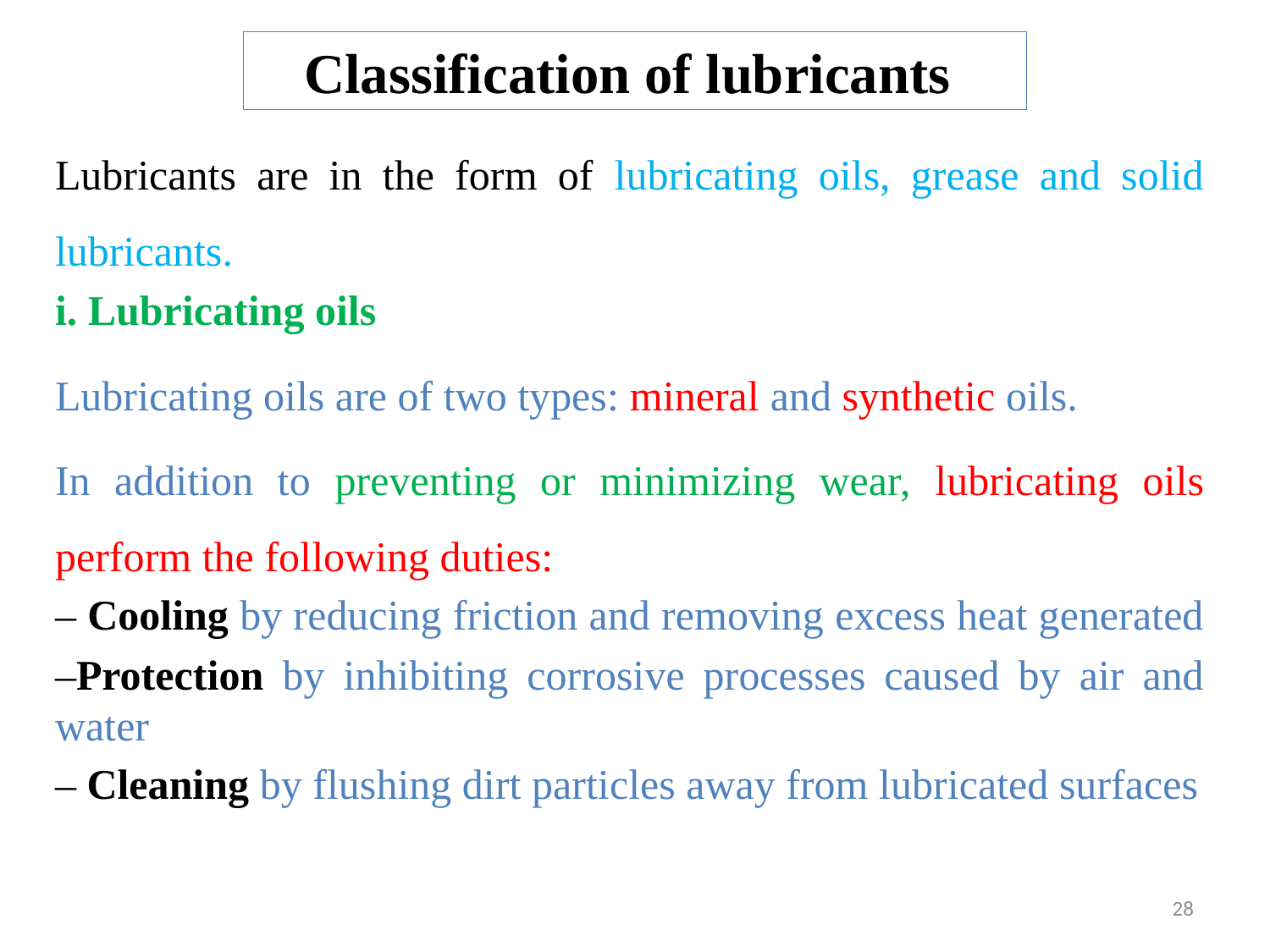

# Classification of lubricants
Lubricants are in the form of lubricating oils, grease and solid lubricants.
i. Lubricating oils
Lubricating oils are of two types: mineral and synthetic oils.
In addition to preventing or minimizing wear, lubricating oils perform the following duties:
– Cooling by reducing friction and removing excess heat generated
–Protection by inhibiting corrosive processes caused by air and water
– Cleaning by flushing dirt particles away from lubricated surfaces
28